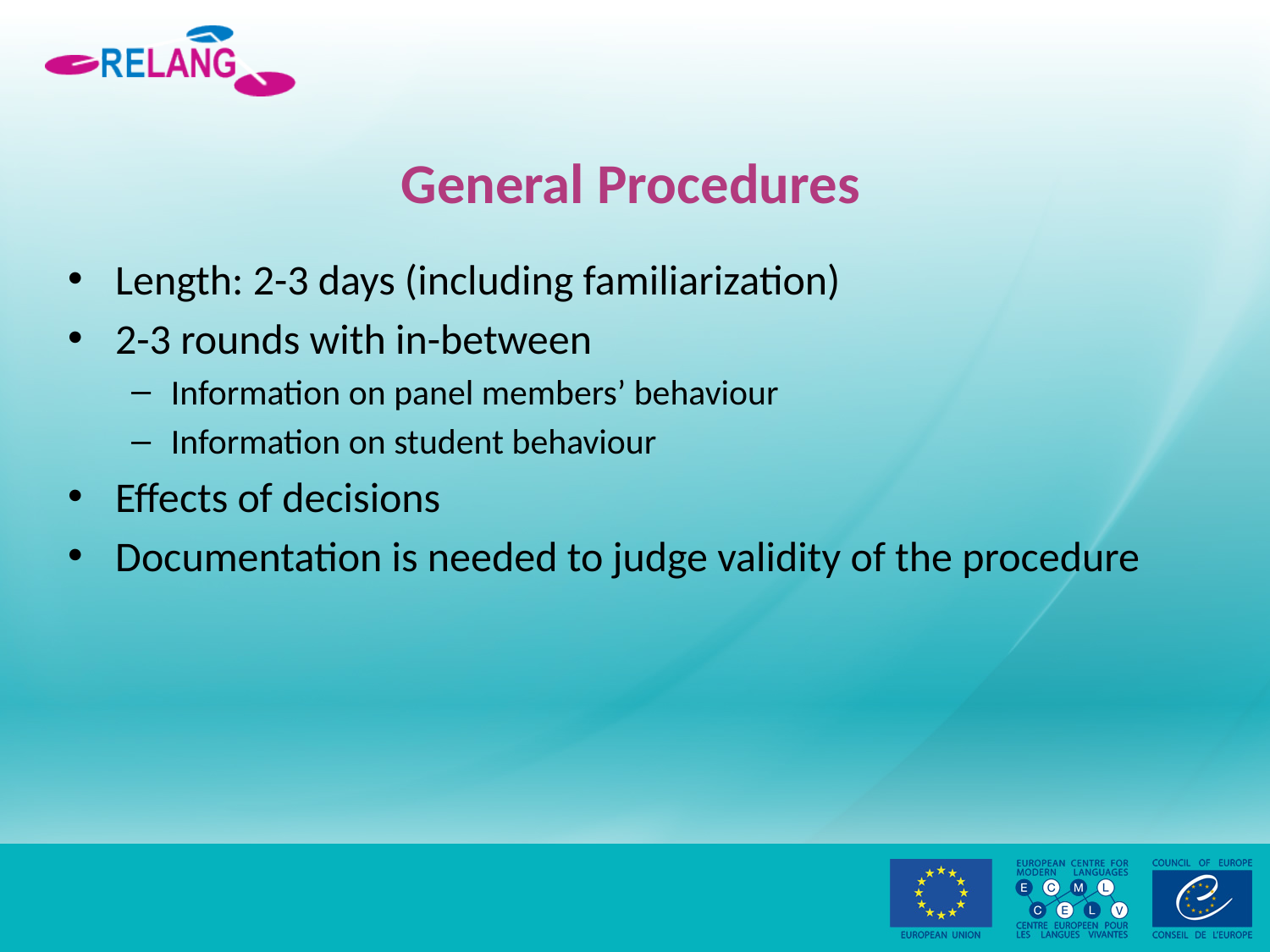

# General Procedures
Length: 2-3 days (including familiarization)
2-3 rounds with in-between
Information on panel members’ behaviour
Information on student behaviour
Effects of decisions
Documentation is needed to judge validity of the procedure